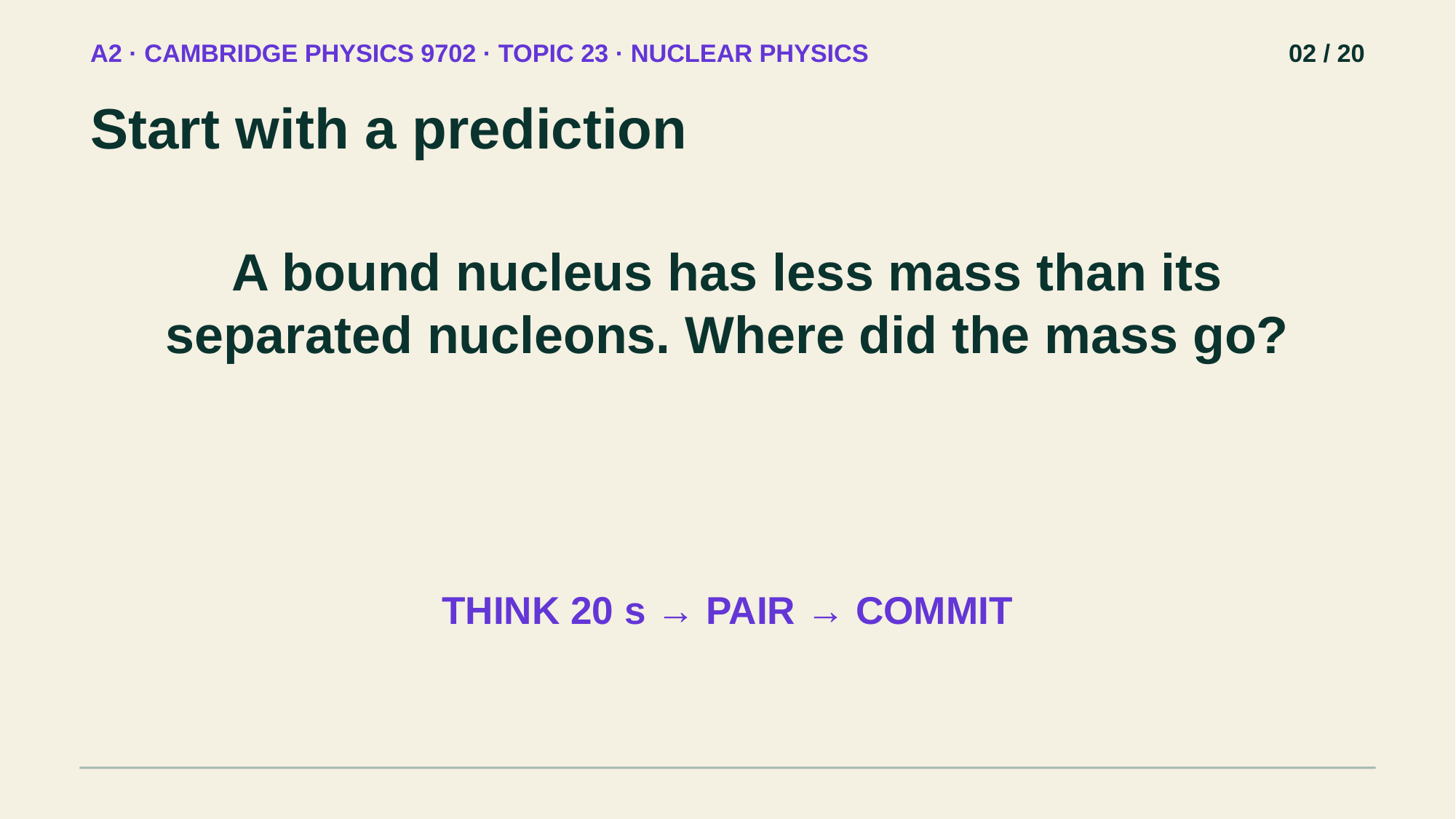

A2 · CAMBRIDGE PHYSICS 9702 · TOPIC 23 · NUCLEAR PHYSICS
02 / 20
Start with a prediction
A bound nucleus has less mass than its separated nucleons. Where did the mass go?
THINK 20 s → PAIR → COMMIT